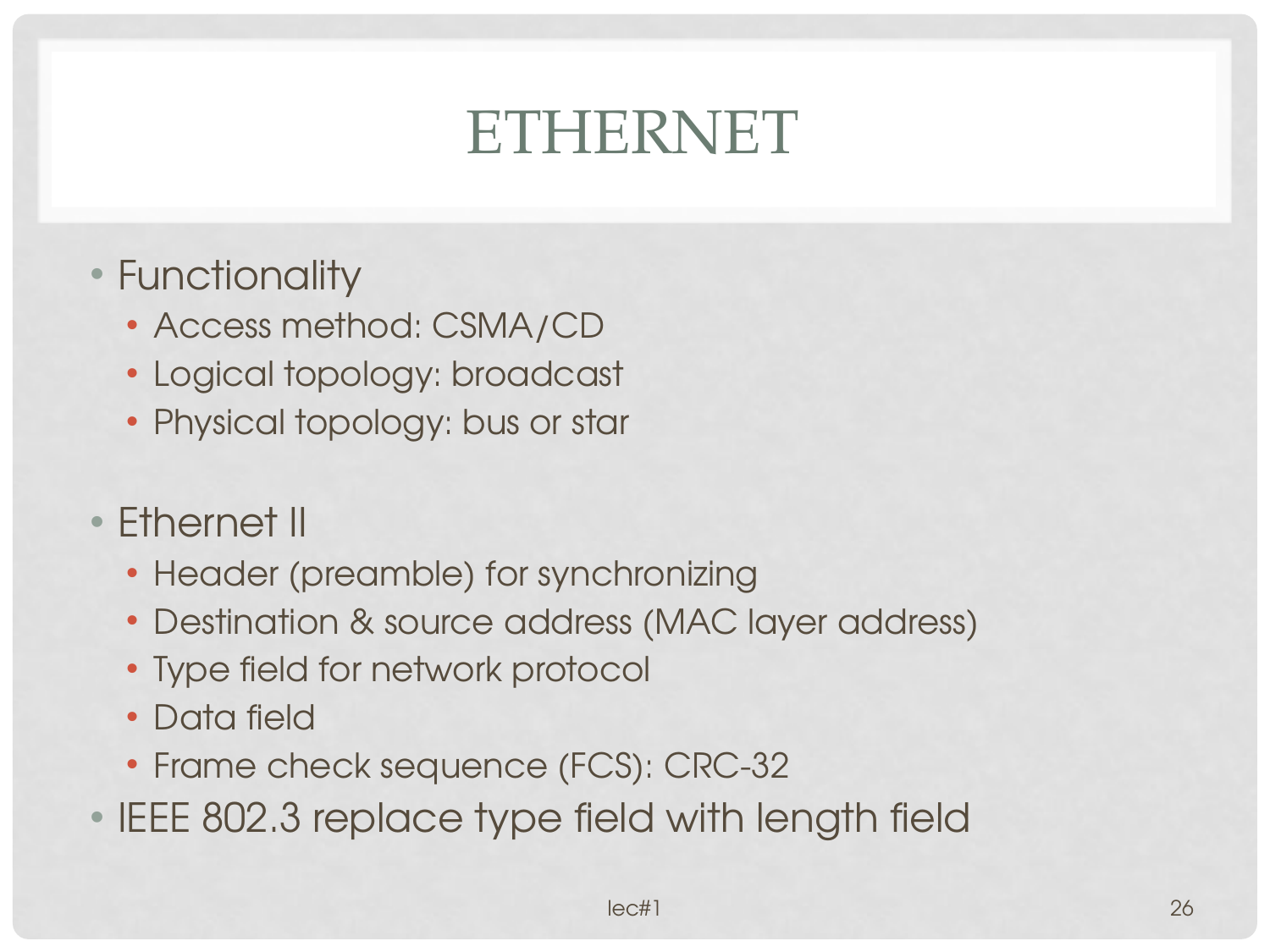

# Ethernet
Functionality
Access method: CSMA/CD
Logical topology: broadcast
Physical topology: bus or star

Ethernet II
Header (preamble) for synchronizing
Destination & source address (MAC layer address)
Type field for network protocol
Data field
Frame check sequence (FCS): CRC-32
IEEE 802.3 replace type field with length field

lec#1
26